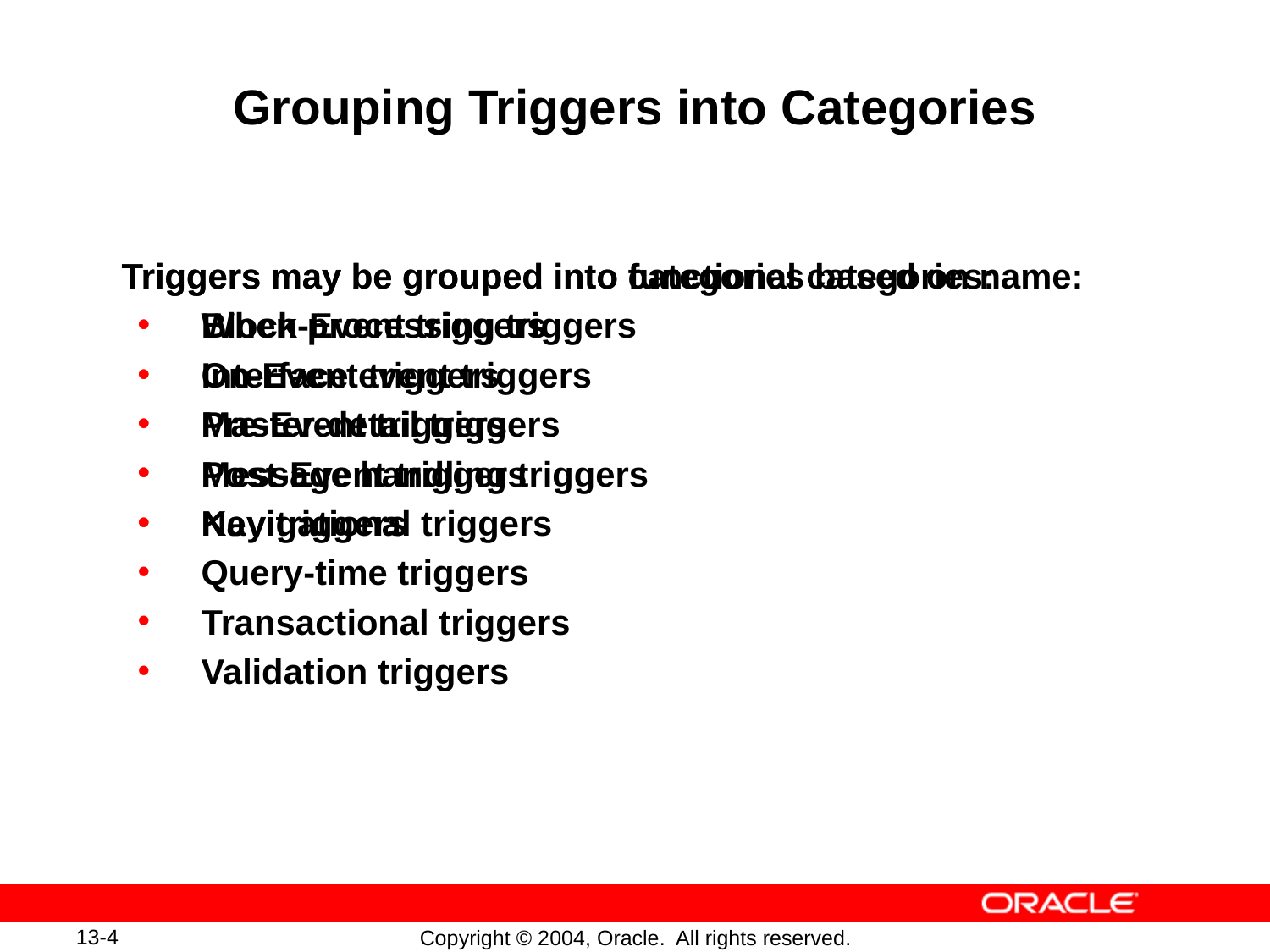

# Grouping Triggers into Categories
Triggers may be grouped into functional categories:
Block processing triggers
Interface event triggers
Master-detail triggers
Message handling triggers
Navigational triggers
Query-time triggers
Transactional triggers
Validation triggers
Triggers may be grouped into categories based on name:
When-Event triggers
On-Event triggers
Pre-Event triggers
Post-Event triggers
Key triggers